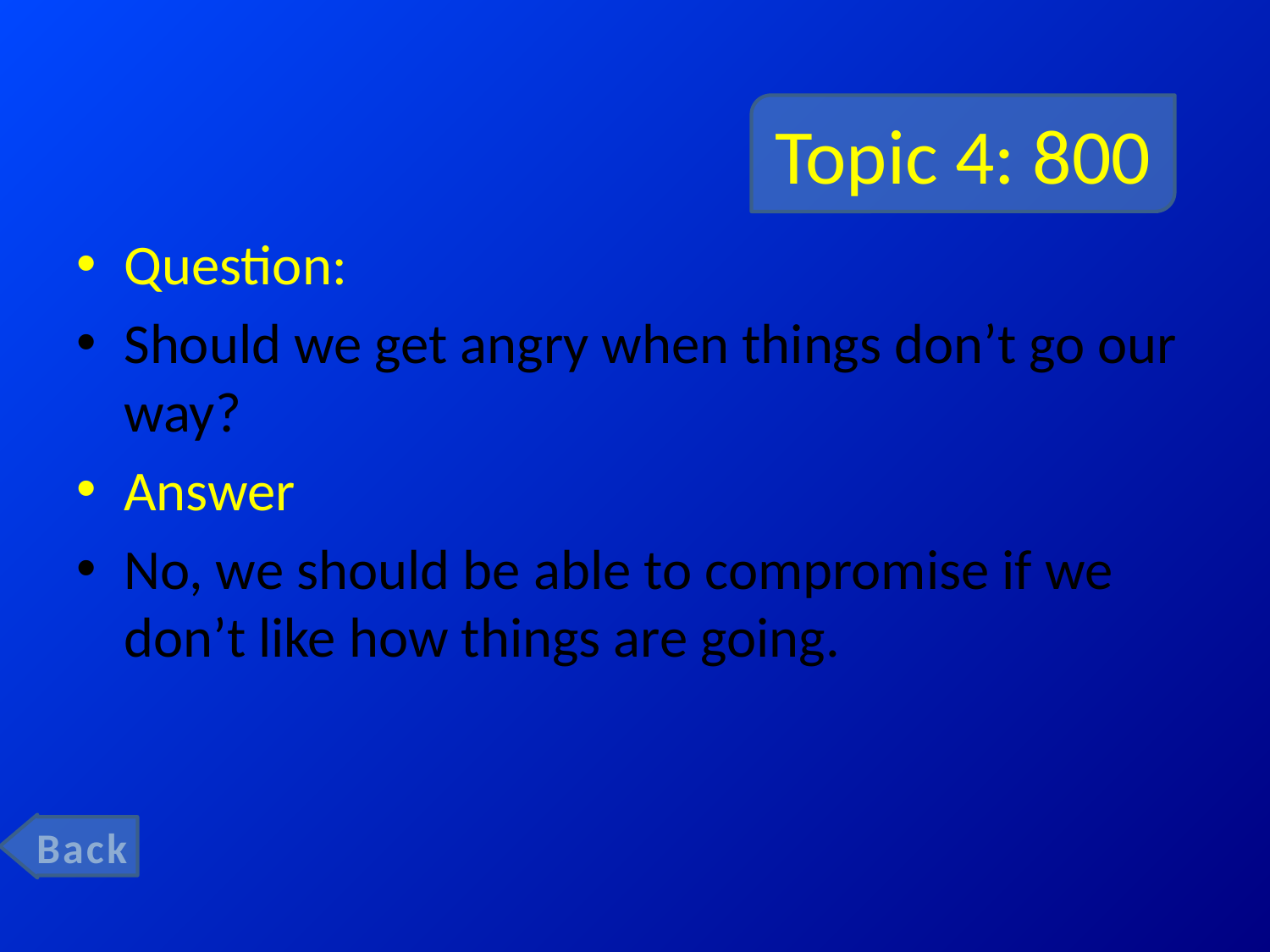

# Topic 4: 800

Question:
Should we get angry when things don’t go our way?
Answer
No, we should be able to compromise if we don’t like how things are going.

Back